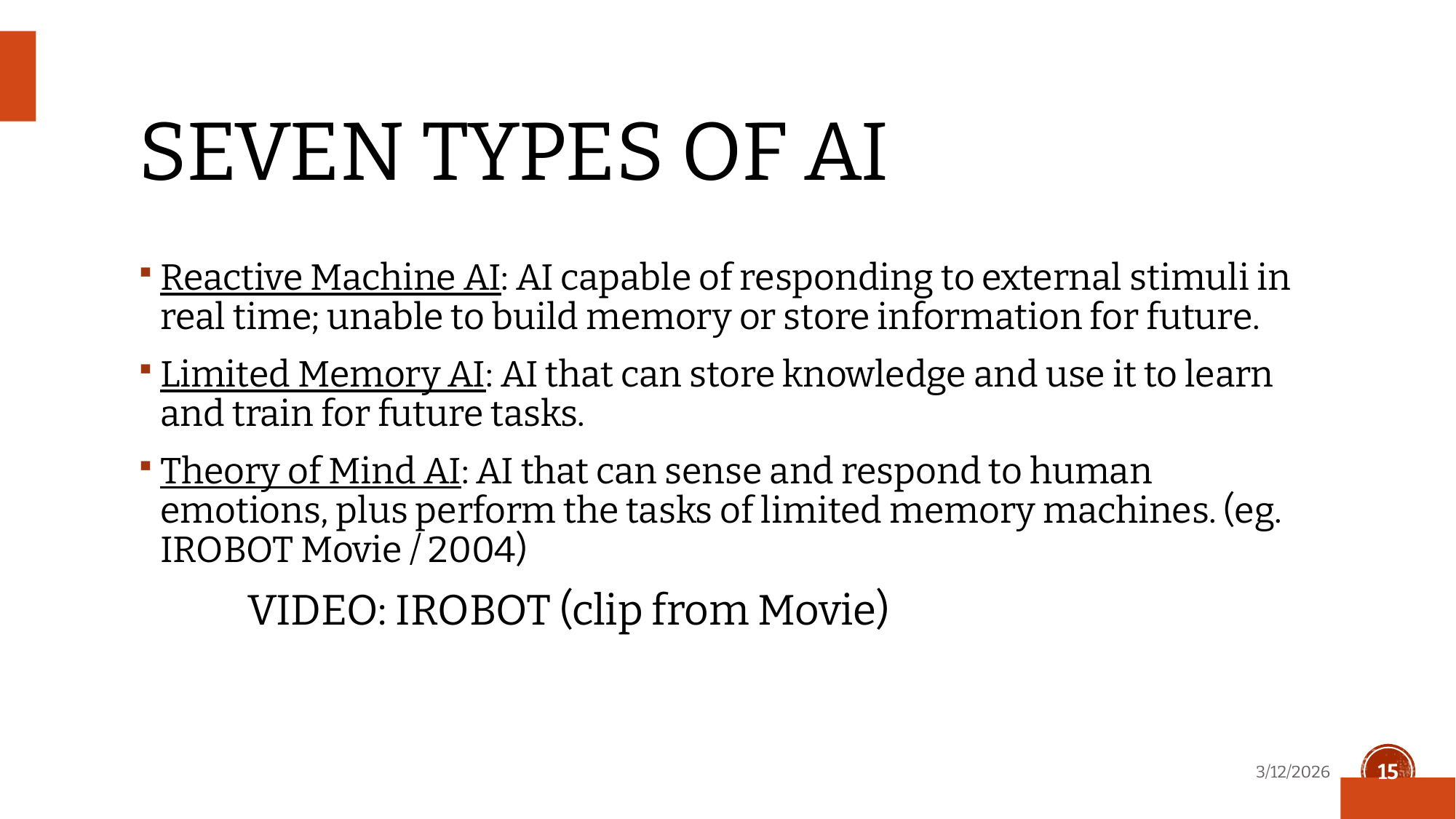

# Seven types of AI
Reactive Machine AI: AI capable of responding to external stimuli in real time; unable to build memory or store information for future.
Limited Memory AI: AI that can store knowledge and use it to learn and train for future tasks.
Theory of Mind AI: AI that can sense and respond to human emotions, plus perform the tasks of limited memory machines. (eg. IROBOT Movie / 2004)
	VIDEO: IROBOT (clip from Movie)
3/12/2026
15